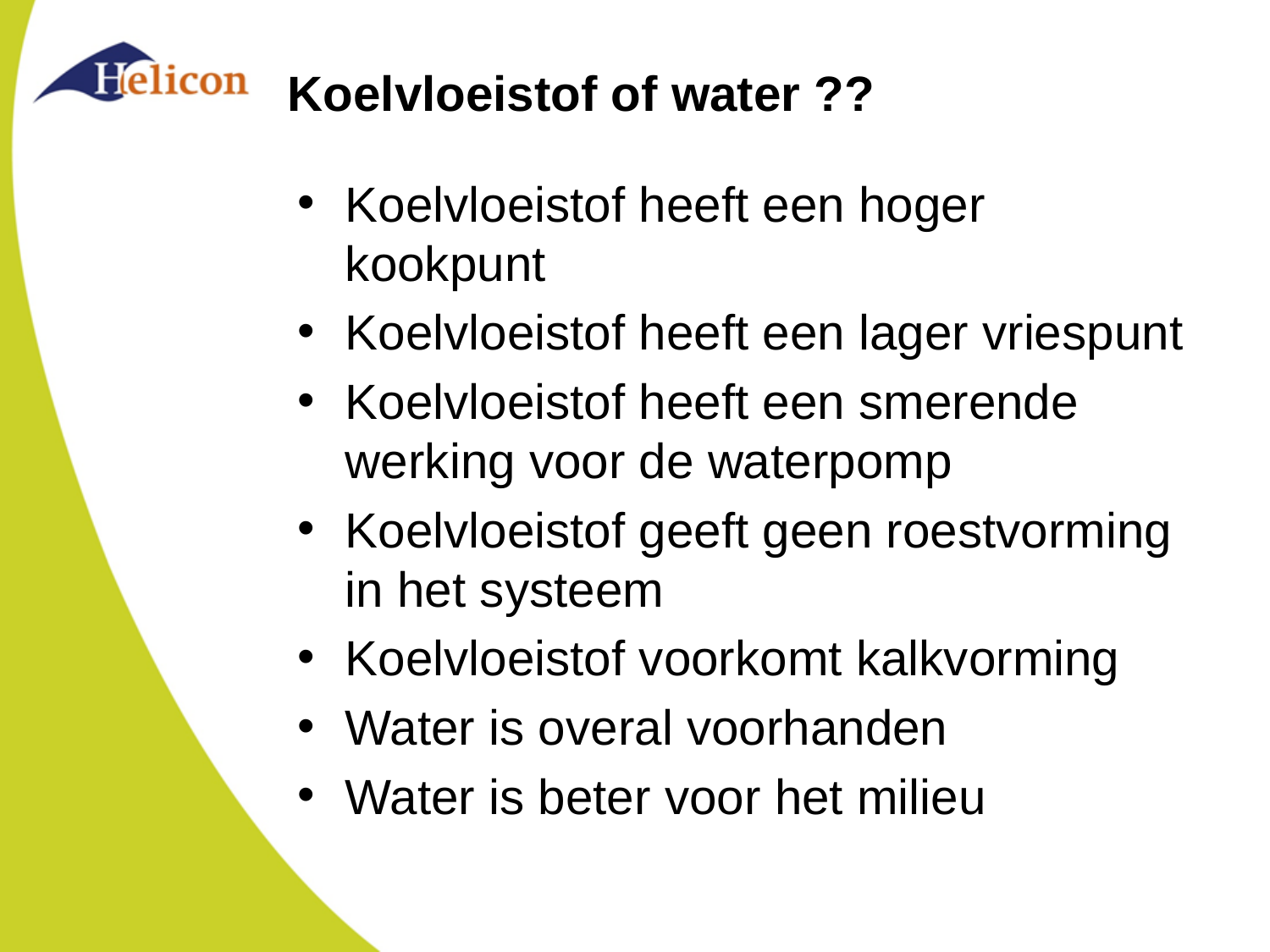

# Koelvloeistof of water ??
Koelvloeistof heeft een hoger kookpunt
Koelvloeistof heeft een lager vriespunt
Koelvloeistof heeft een smerende werking voor de waterpomp
Koelvloeistof geeft geen roestvorming in het systeem
Koelvloeistof voorkomt kalkvorming
Water is overal voorhanden
Water is beter voor het milieu